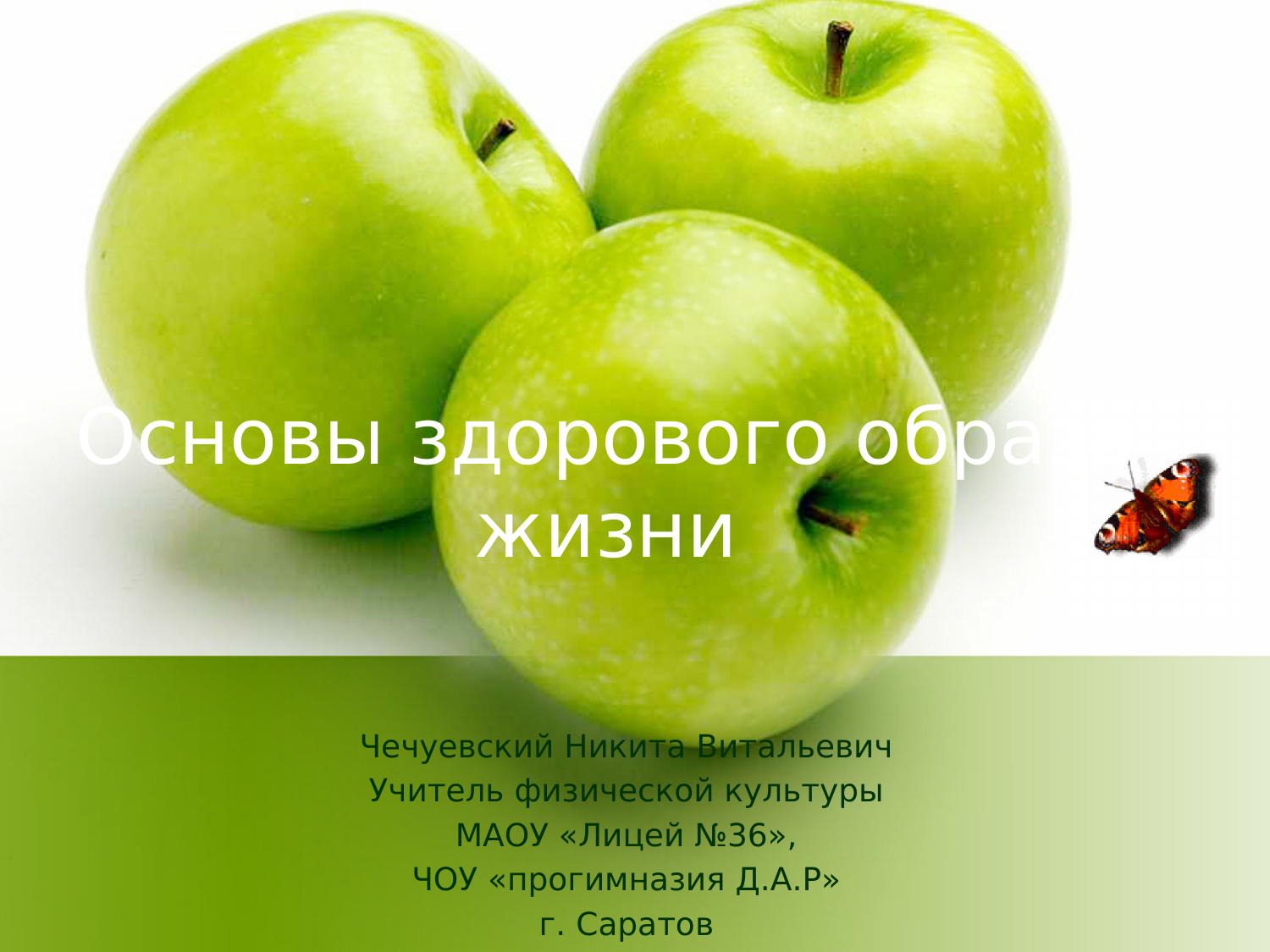

# Основы здорового образа жизни
Чечуевский Никита Витальевич
Учитель физической культуры
МАОУ «Лицей №36»,
ЧОУ «прогимназия Д.А.Р»
г. Саратов